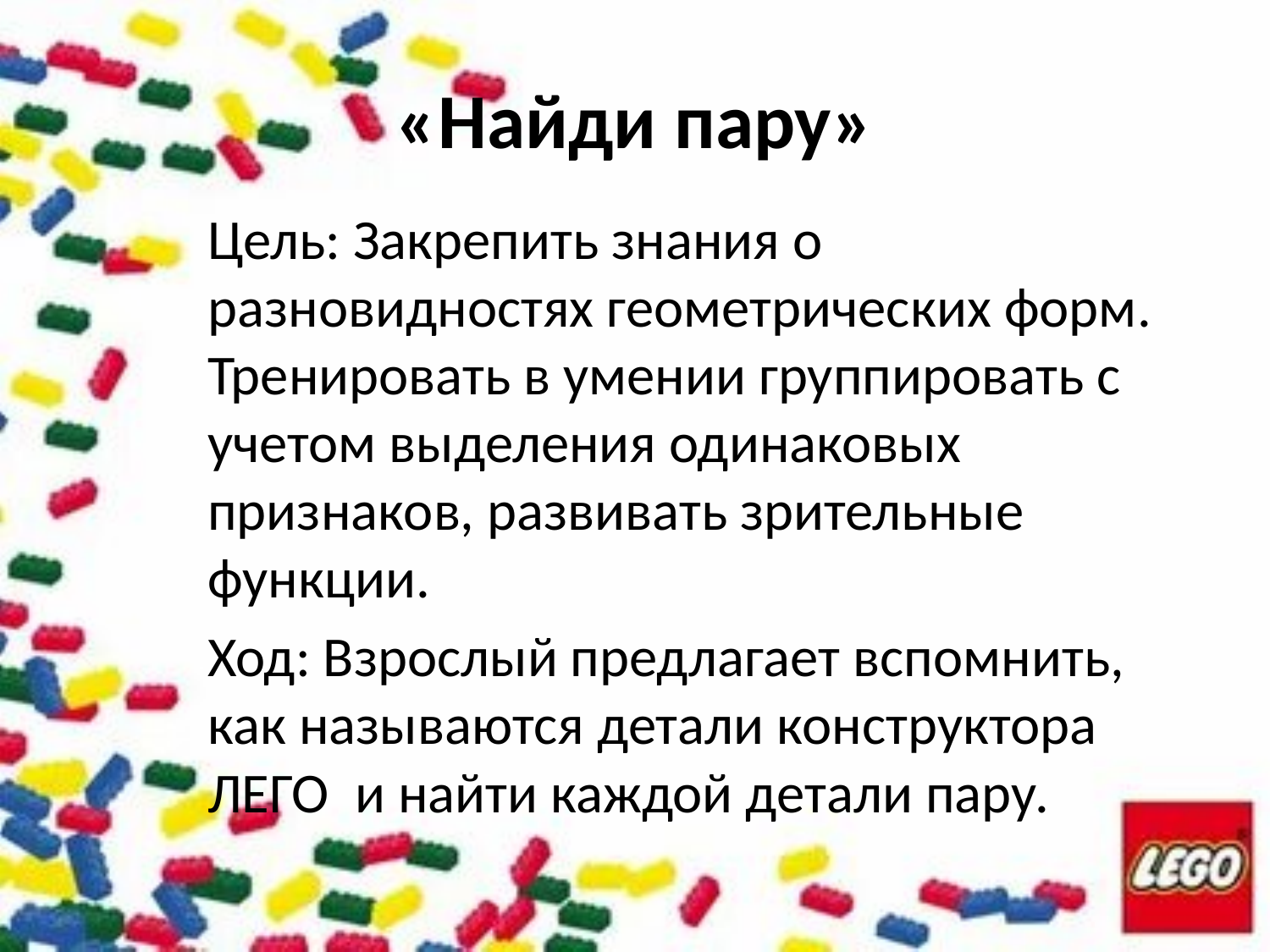

# «Найди пару»
Цель: Закрепить знания о разновидностях геометрических форм. Тренировать в умении группировать с учетом выделения одинаковых признаков, развивать зрительные функции.
Ход: Взрослый предлагает вспомнить, как называются детали конструктора ЛЕГО  и найти каждой детали пару.